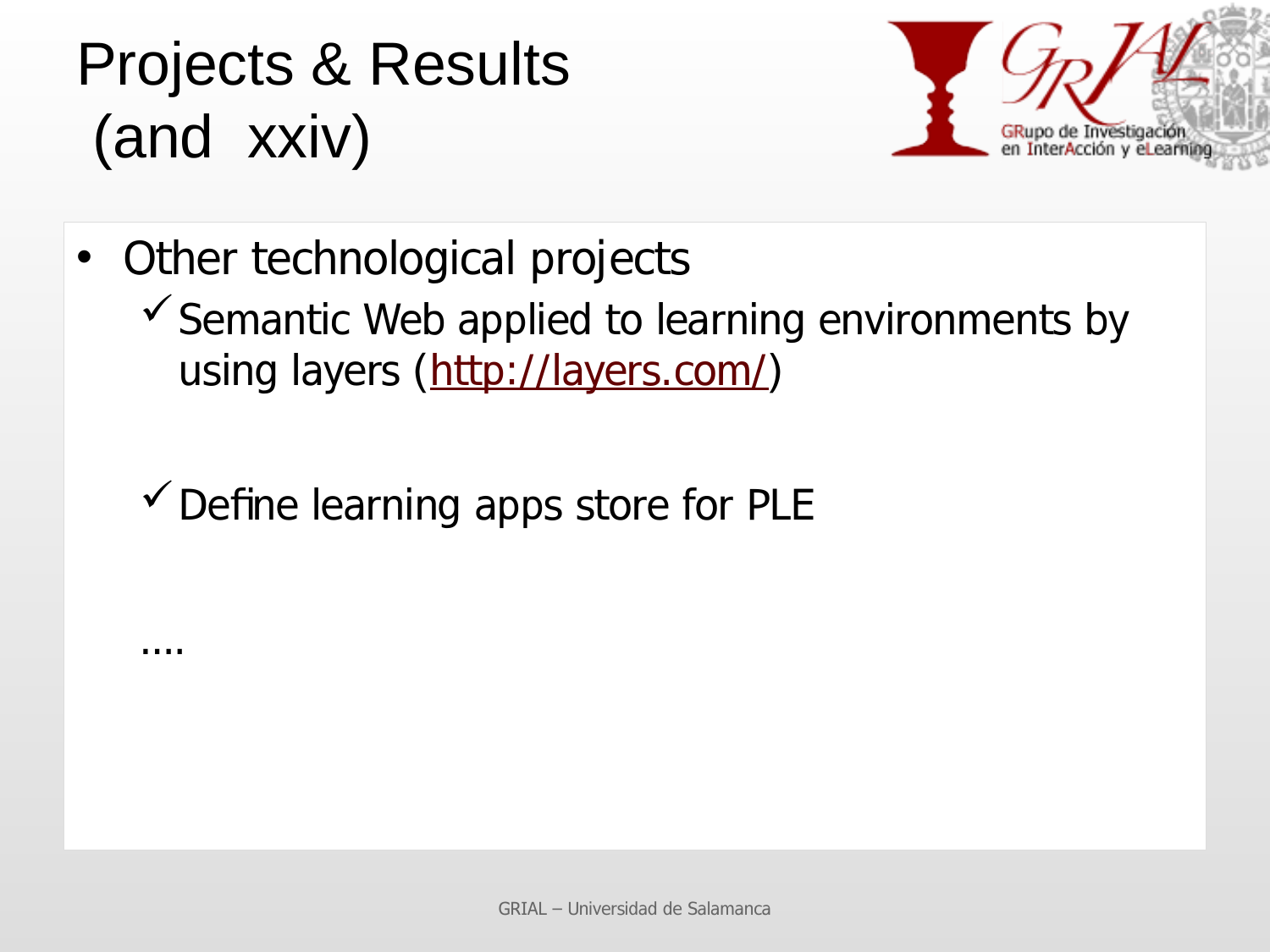

# Projects & Results (and  xxiv)
Other technological projects
Semantic Web applied to learning environments by using layers (http://layers.com/)

Define learning apps store for PLE

….

GRIAL – Universidad de Salamanca